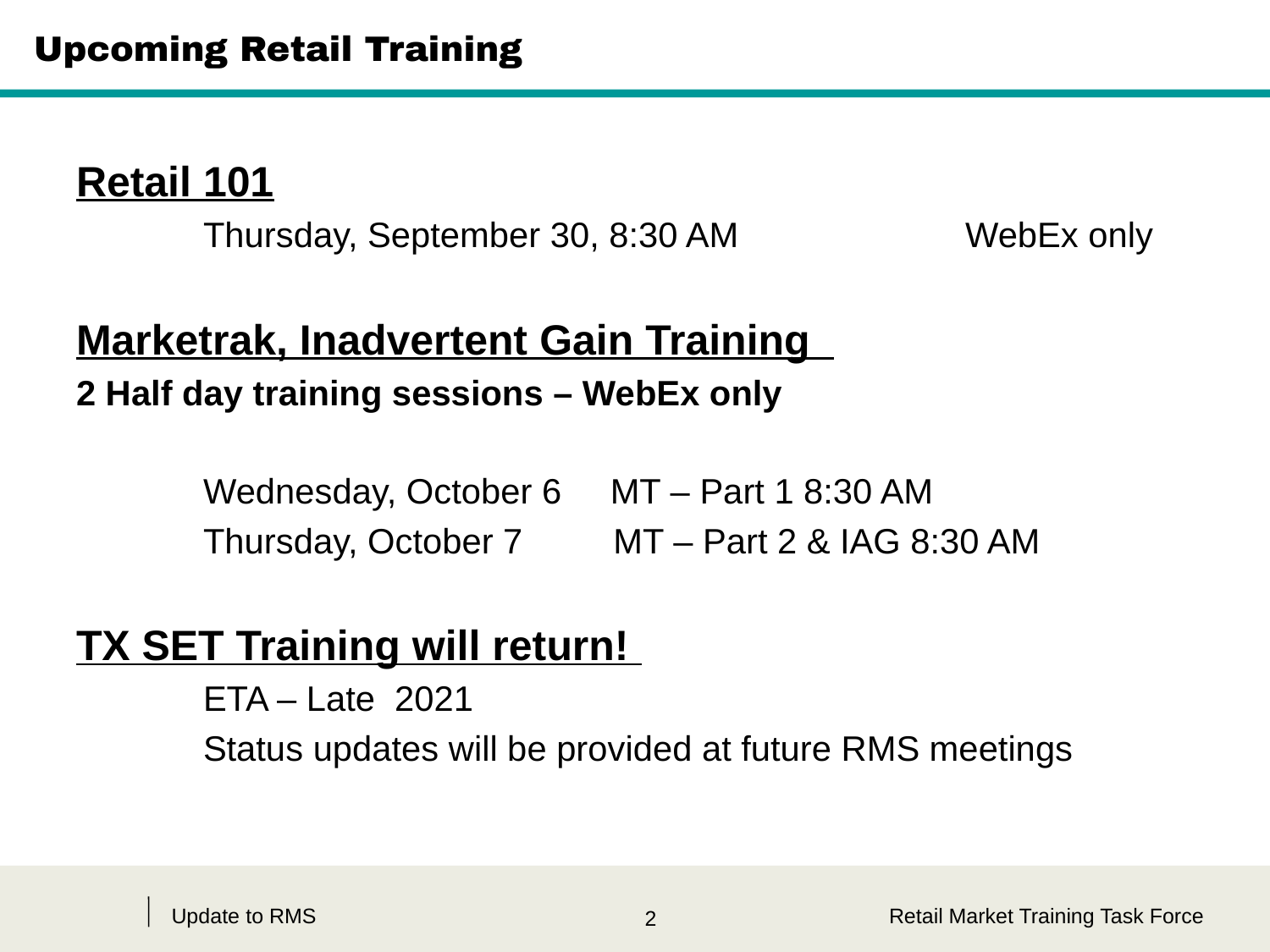

# Upcoming Retail Training
Retail 101
	Thursday, September 30, 8:30 AM 		WebEx only

Marketrak, Inadvertent Gain Training
2 Half day training sessions – WebEx only

	Wednesday, October 6     MT – Part 1 8:30 AM
	Thursday, October 7	   MT – Part 2 & IAG 8:30 AM

TX SET Training will return!
	ETA – Late  2021
	Status updates will be provided at future RMS meetings
Update to RMS
Retail Market Training Task Force